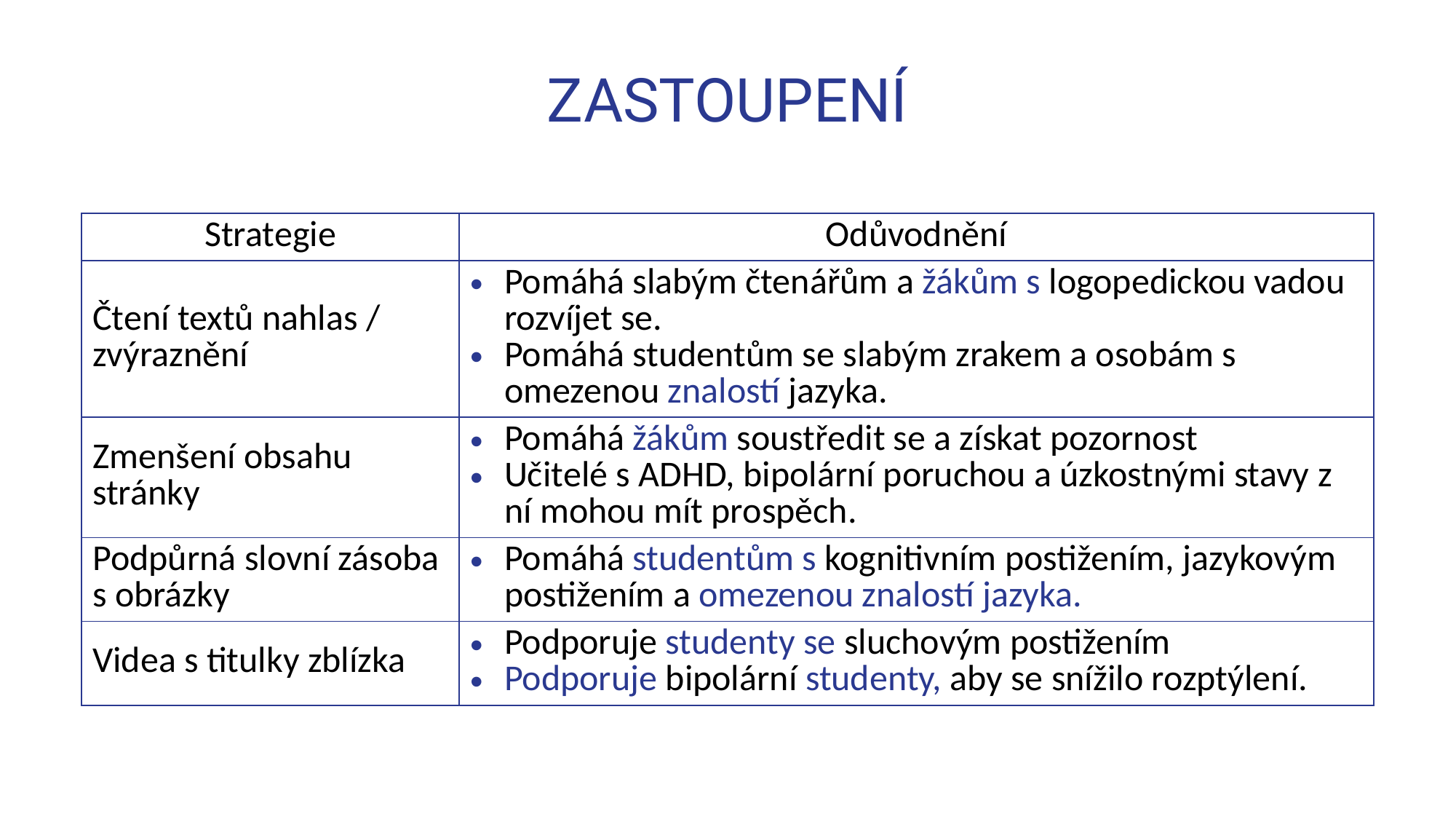

# ZASTOUPENÍ
| Strategie | Odůvodnění |
| --- | --- |
| Čtení textů nahlas / zvýraznění | Pomáhá slabým čtenářům a žákům s logopedickou vadou rozvíjet se. Pomáhá studentům se slabým zrakem a osobám s omezenou znalostí jazyka. |
| Zmenšení obsahu stránky | Pomáhá žákům soustředit se a získat pozornost Učitelé s ADHD, bipolární poruchou a úzkostnými stavy z ní mohou mít prospěch. |
| Podpůrná slovní zásoba s obrázky | Pomáhá studentům s kognitivním postižením, jazykovým postižením a omezenou znalostí jazyka. |
| Videa s titulky zblízka | Podporuje studenty se sluchovým postižením Podporuje bipolární studenty, aby se snížilo rozptýlení. |